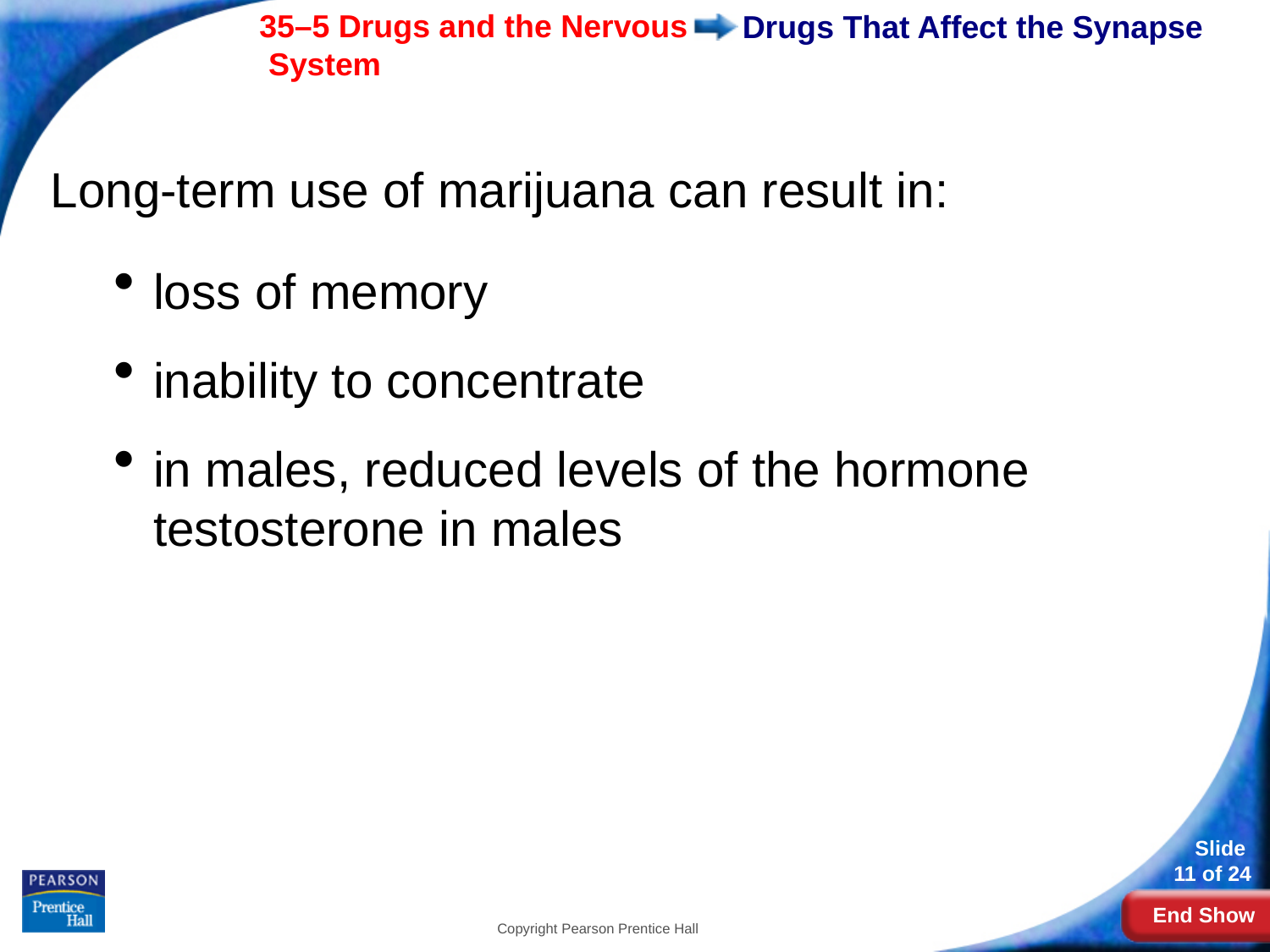

# Drugs That Affect the Synapse
Long-term use of marijuana can result in:
loss of memory
inability to concentrate
in males, reduced levels of the hormone testosterone in males
Copyright Pearson Prentice Hall